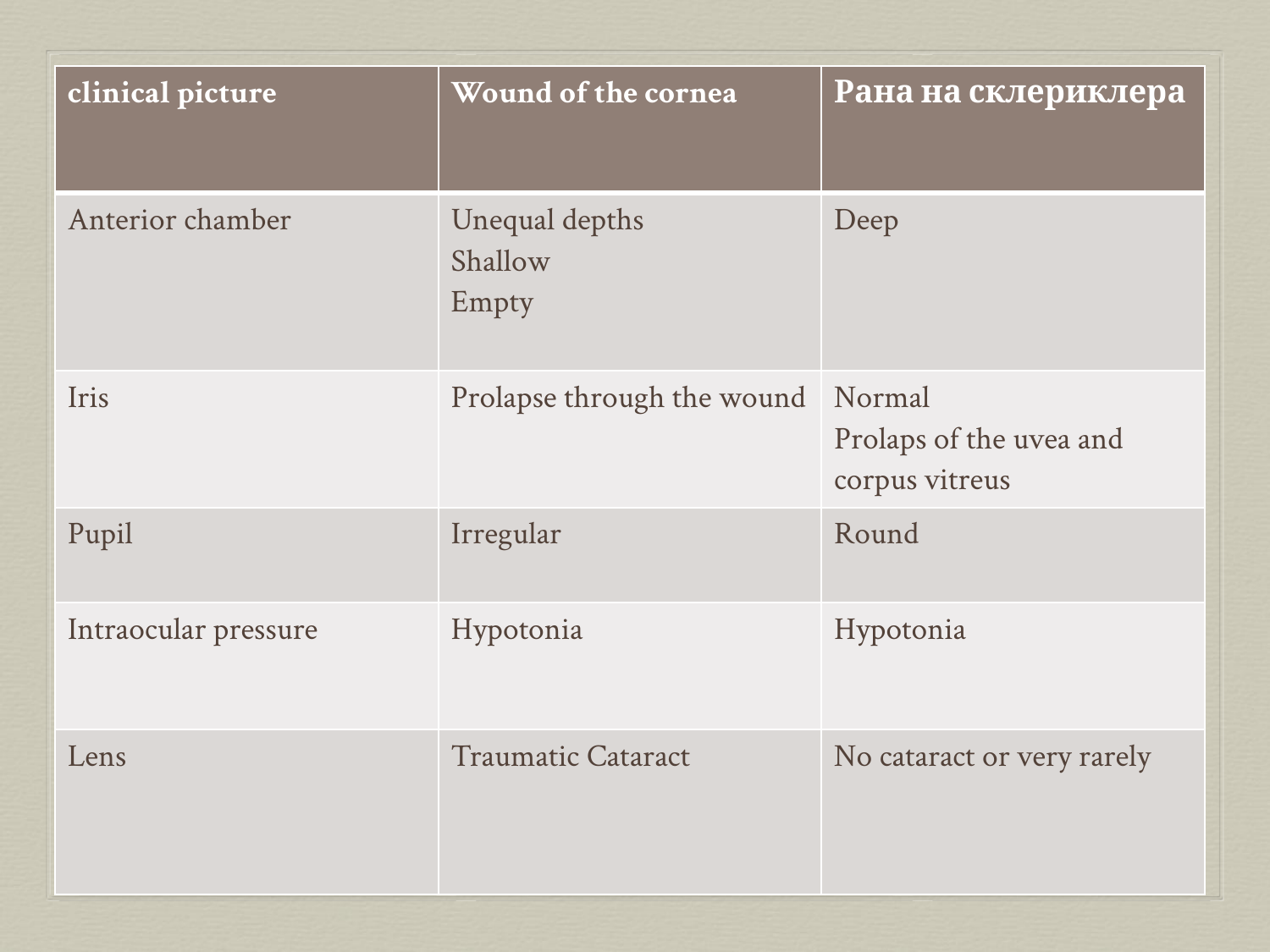

#
| clinical picture | Wound of the cornea | Рана на склериклера |
| --- | --- | --- |
| Anterior chamber | Unequal depths Shallow Empty | Deep |
| Iris | Prolapse through the wound | Normal Prolaps of the uvea and corpus vitreus |
| Pupil | Irregular | Round |
| Intraocular pressure | Hypotonia | Hypotonia |
| Lens | Traumatic Cataract | No cataract or very rarely |